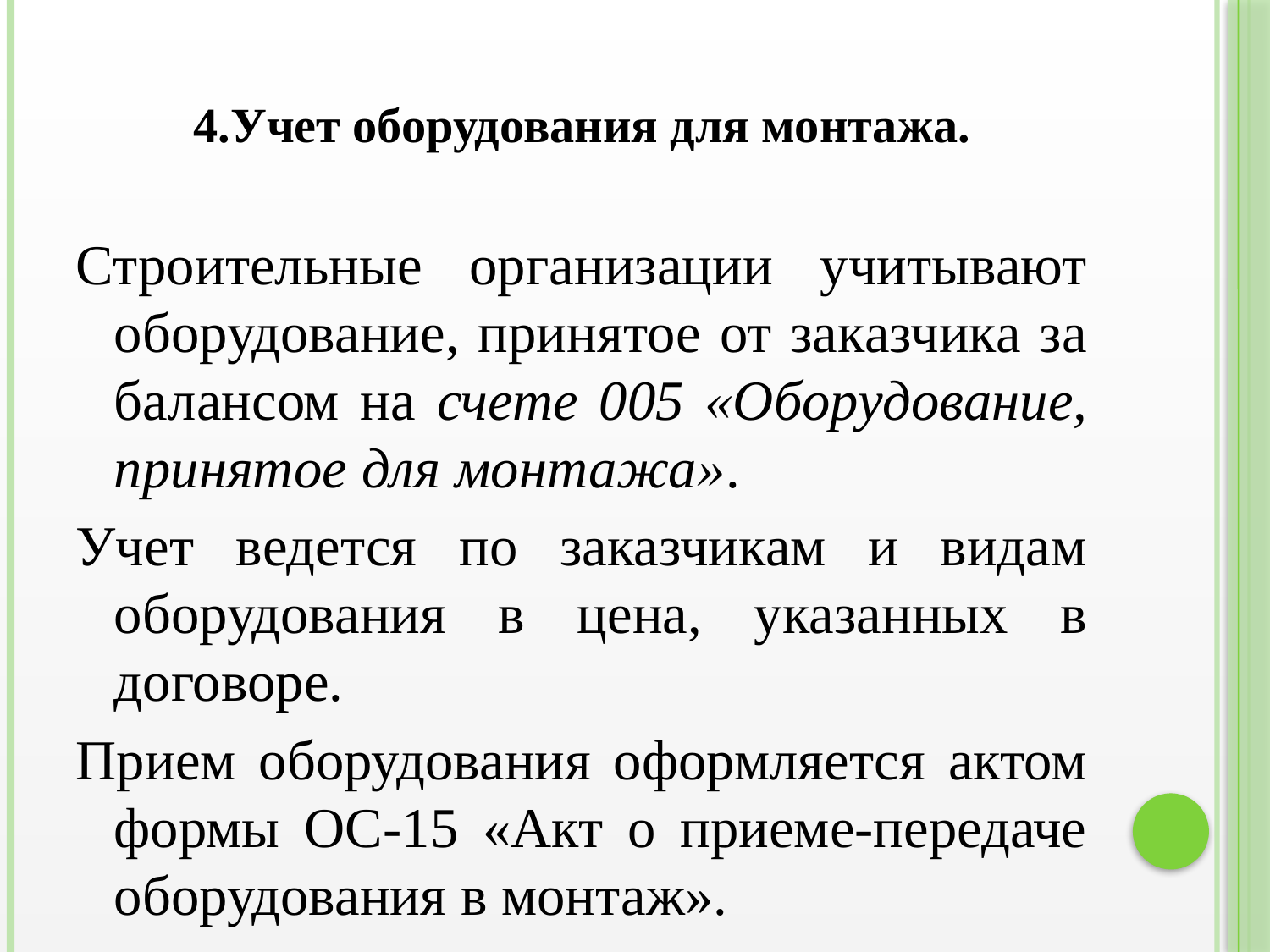

# 4.Учет оборудования для монтажа.
Строительные организации учитывают оборудование, принятое от заказчика за балансом на счете 005 «Оборудование, принятое для монтажа».
Учет ведется по заказчикам и видам оборудования в цена, указанных в договоре.
Прием оборудования оформляется актом формы ОС-15 «Акт о приеме-передаче оборудования в монтаж».